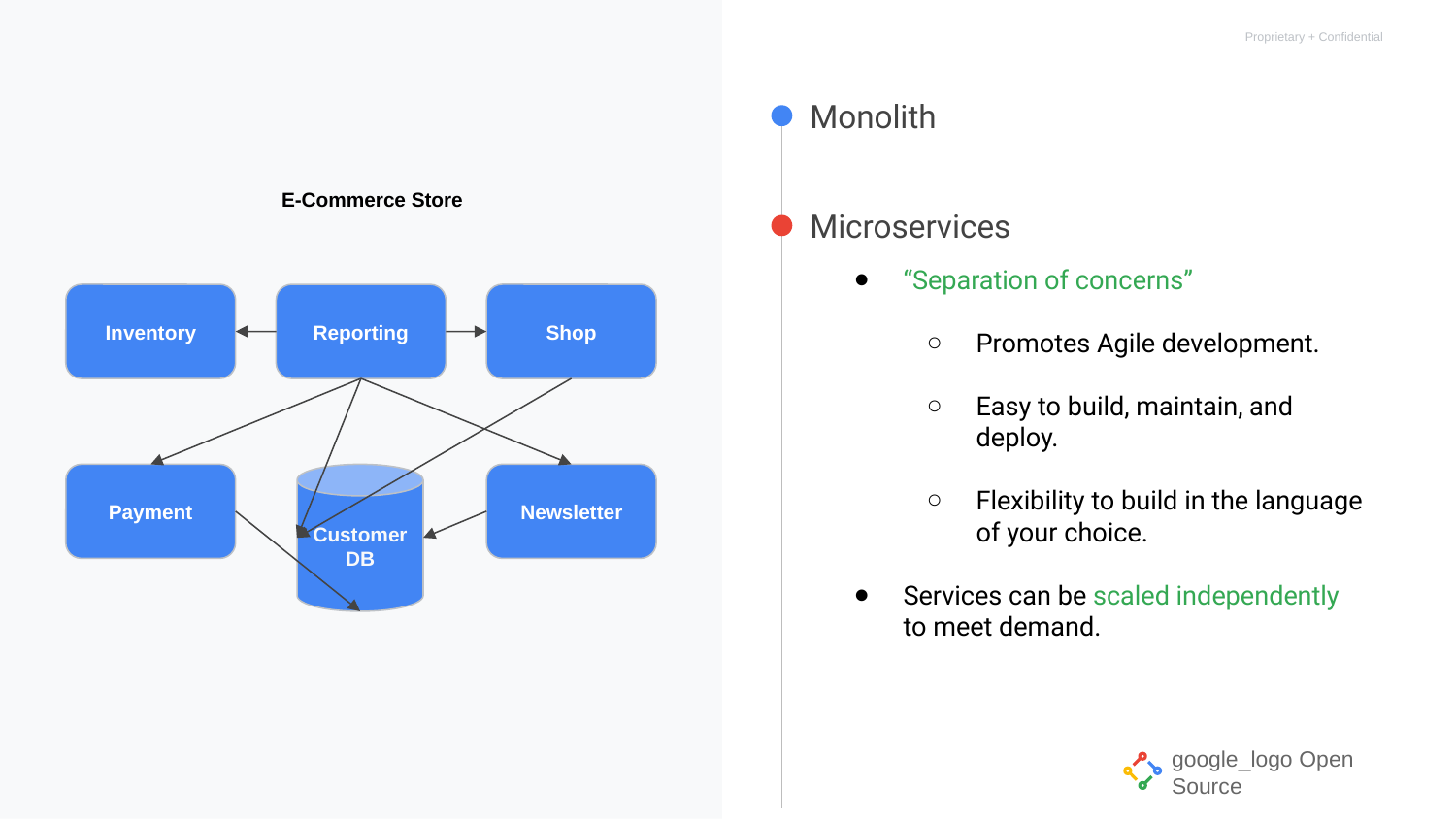

Monolith

E-Commerce Store
Shop
Inventory
Reporting
Customer
DB
Newsletter
Payment
Microservices

“Separation of concerns”

Promotes Agile development.

Easy to build, maintain, and deploy.

Flexibility to build in the language of your choice.

Services can be scaled independently to meet demand.